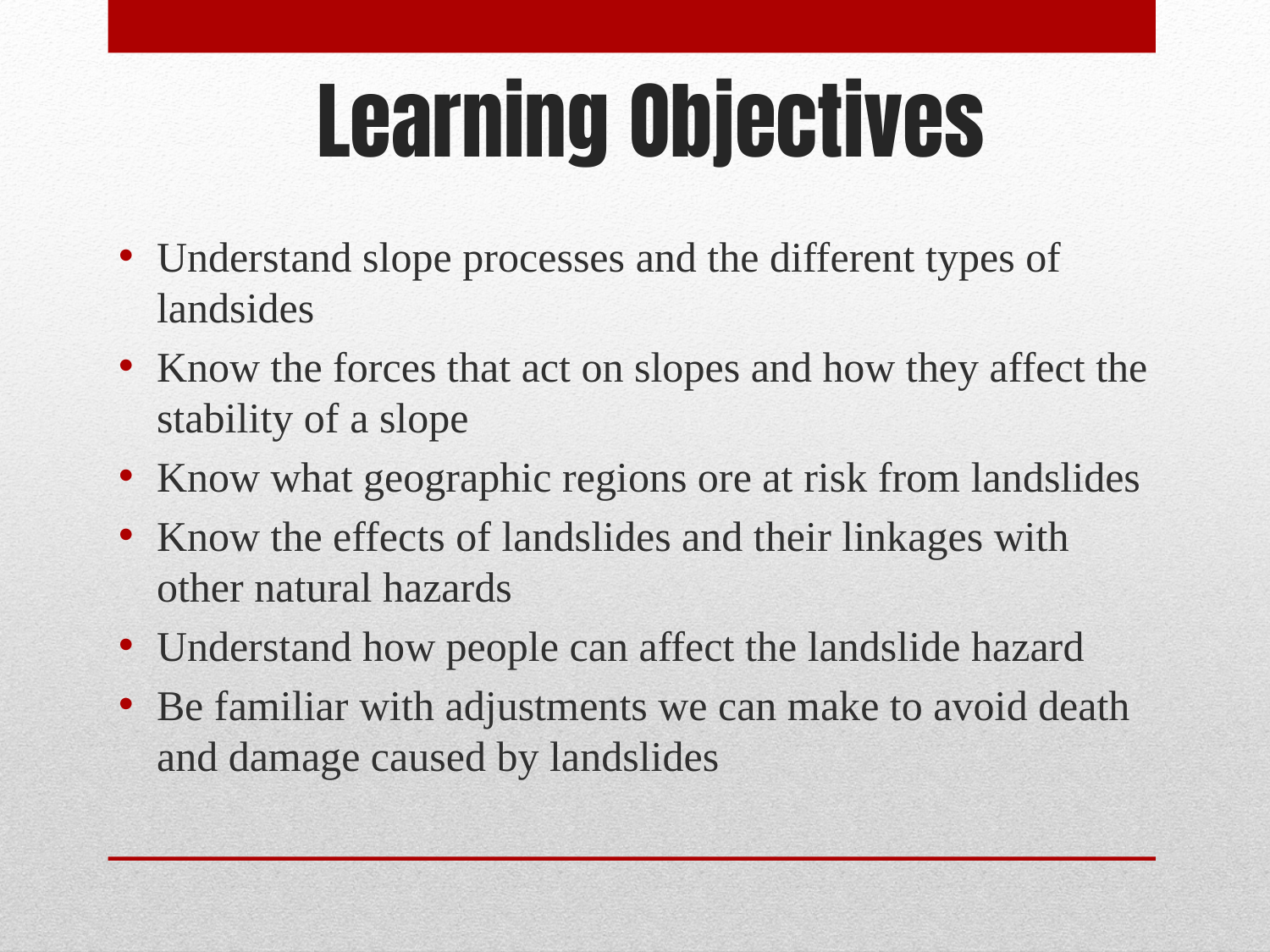

Learning Objectives
Understand slope processes and the different types of landsides
Know the forces that act on slopes and how they affect the stability of a slope
Know what geographic regions ore at risk from landslides
Know the effects of landslides and their linkages with other natural hazards
Understand how people can affect the landslide hazard
Be familiar with adjustments we can make to avoid death and damage caused by landslides